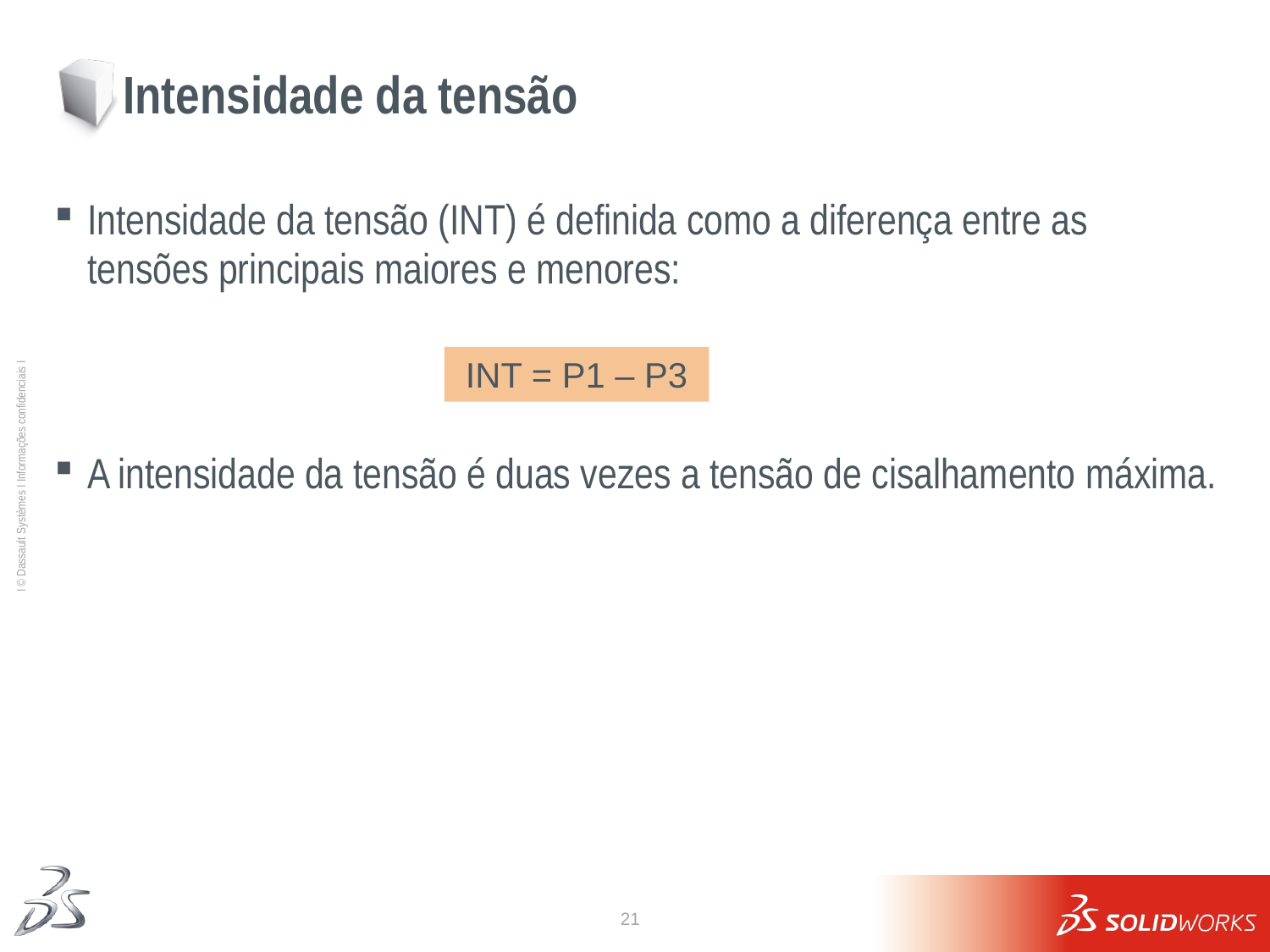

# Intensidade da tensão
Intensidade da tensão (INT) é definida como a diferença entre as tensões principais maiores e menores:
INT = P1 – P3
A intensidade da tensão é duas vezes a tensão de cisalhamento máxima.